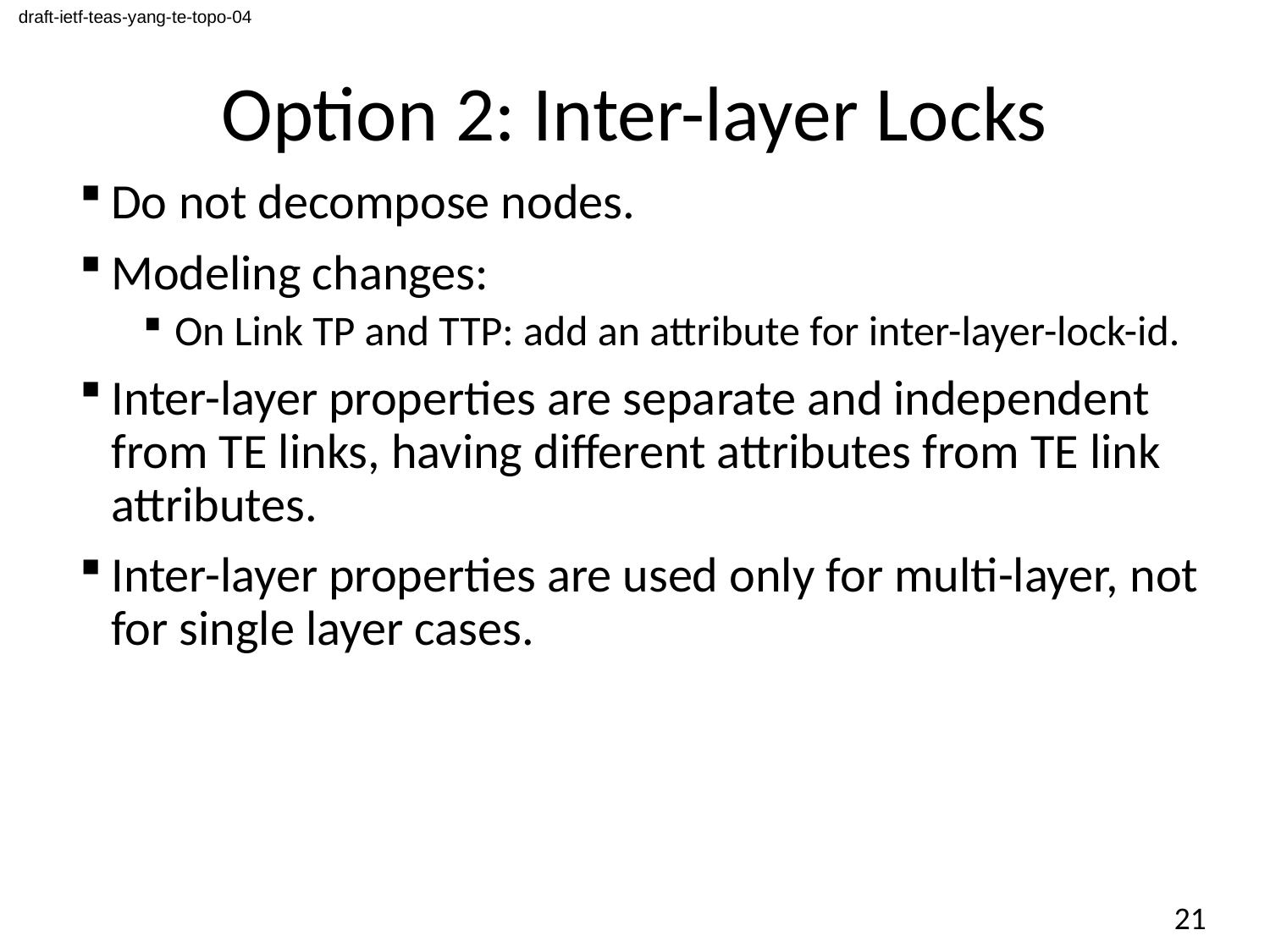

draft-ietf-teas-yang-te-topo-04
# Option 2: Inter-layer Locks
Do not decompose nodes.
Modeling changes:
On Link TP and TTP: add an attribute for inter-layer-lock-id.
Inter-layer properties are separate and independent from TE links, having different attributes from TE link attributes.
Inter-layer properties are used only for multi-layer, not for single layer cases.

21